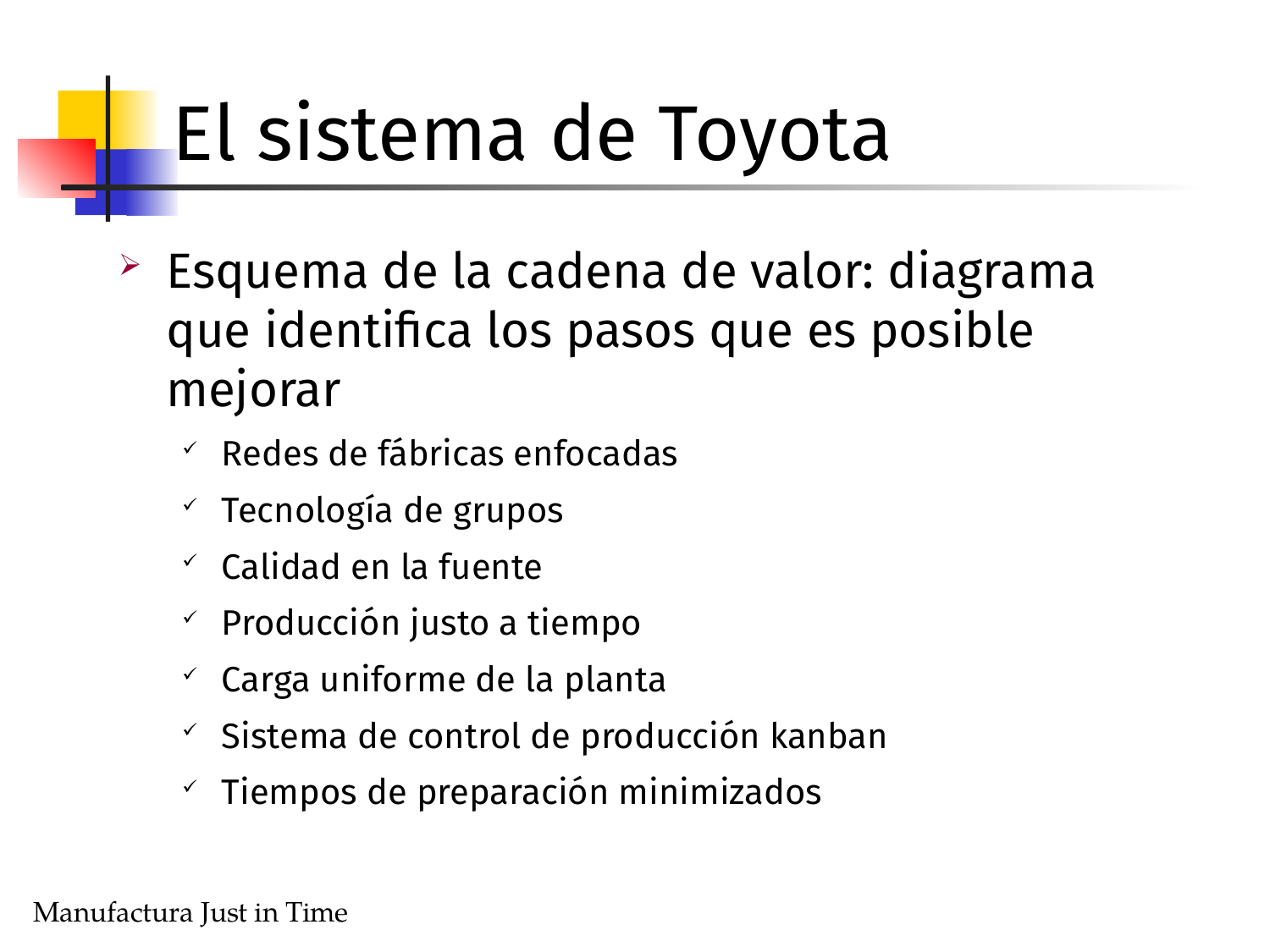

# El sistema de Toyota
Esquema de la cadena de valor: diagrama que identifica los pasos que es posible mejorar
Redes de fábricas enfocadas
Tecnología de grupos
Calidad en la fuente
Producción justo a tiempo
Carga uniforme de la planta
Sistema de control de producción kanban
Tiempos de preparación minimizados